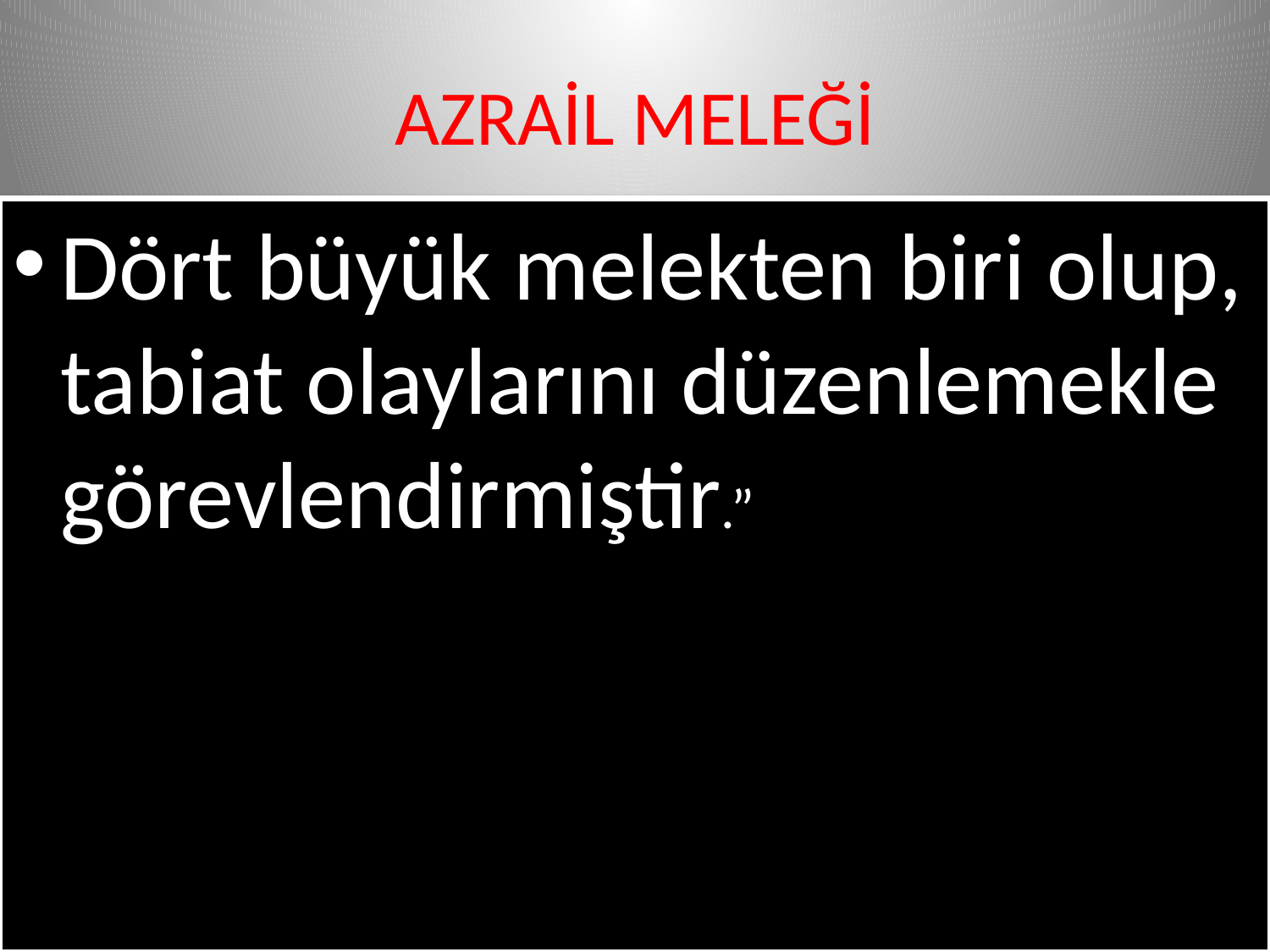

# AZRAİL MELEĞİ
Dört büyük melekten biri olup, tabiat olaylarını düzenlemekle görevlendirmiştir.”